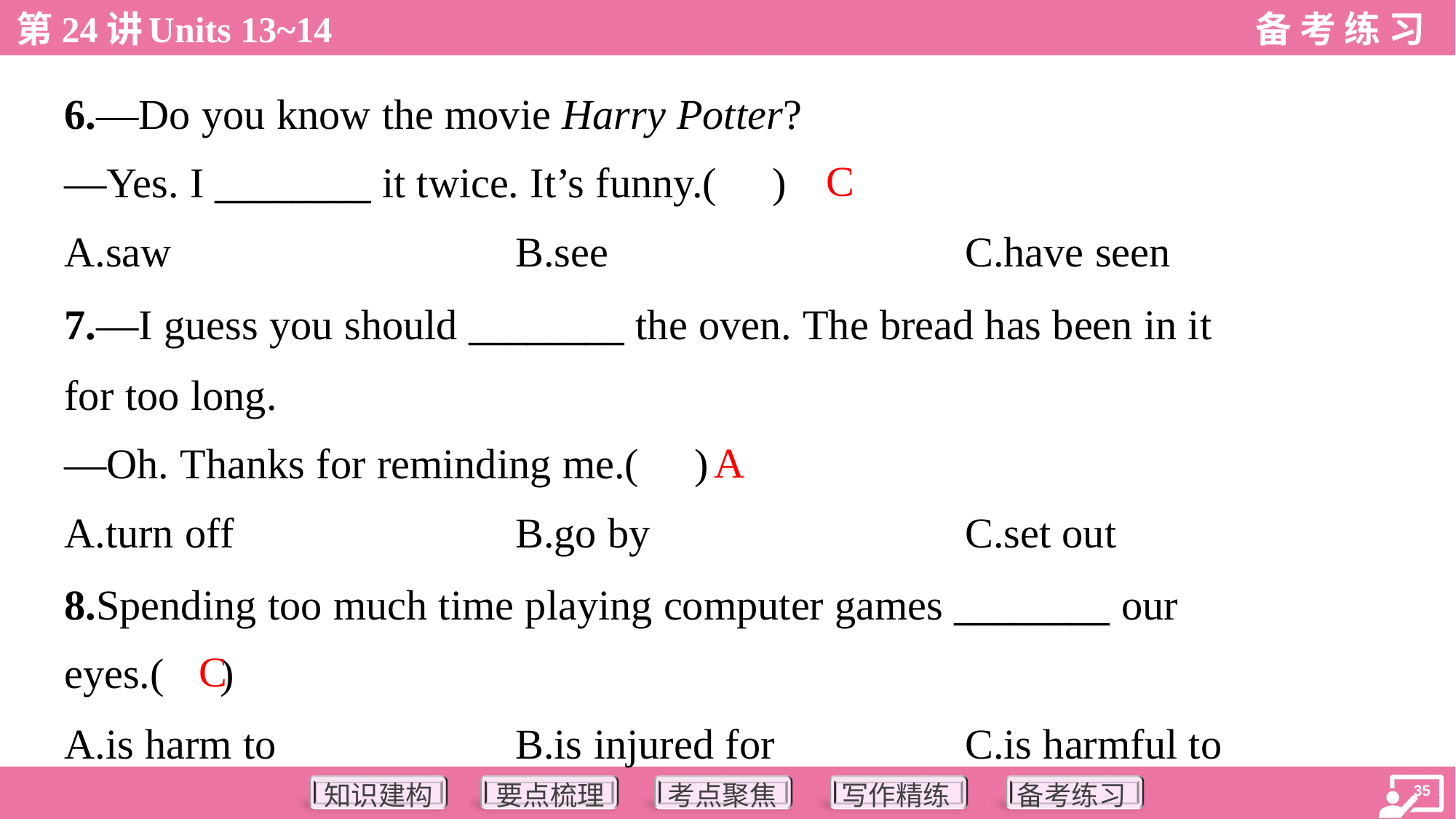

6.—Do you know the movie Harry Potter?
—Yes. I ________ it twice. It’s funny.(     )
C
A.saw	B.see	C.have seen
7.—I guess you should ________ the oven. The bread has been in it
for too long.
—Oh. Thanks for reminding me.(     )
A
A.turn off	B.go by	C.set out
8.Spending too much time playing computer games ________ our
eyes.(     )
C
A.is harm to	B.is injured for	C.is harmful to